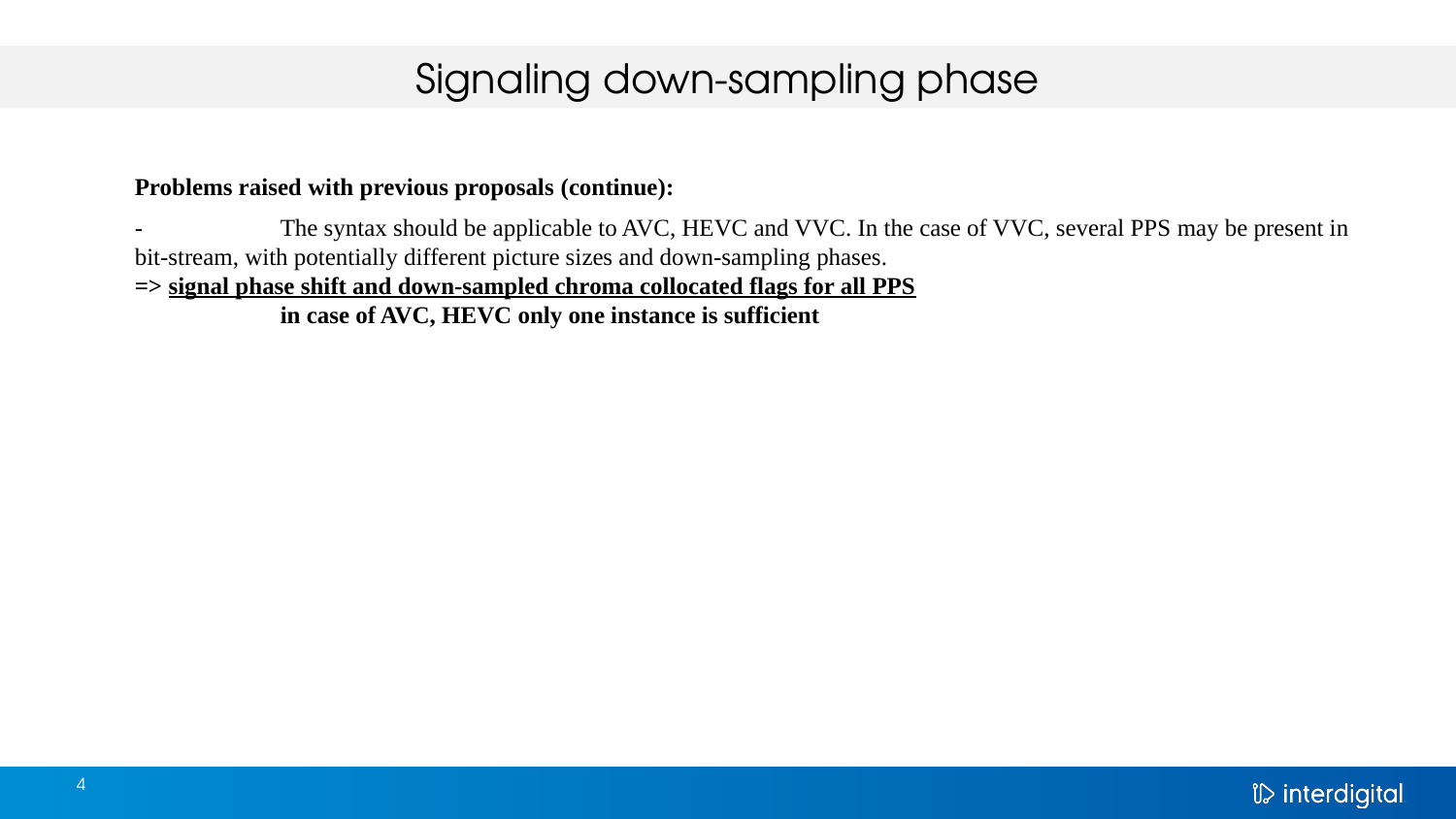

Signaling down-sampling phase
Problems raised with previous proposals (continue):
-	The syntax should be applicable to AVC, HEVC and VVC. In the case of VVC, several PPS may be present in bit-stream, with potentially different picture sizes and down-sampling phases.
=> signal phase shift and down-sampled chroma collocated flags for all PPS
	in case of AVC, HEVC only one instance is sufficient

4